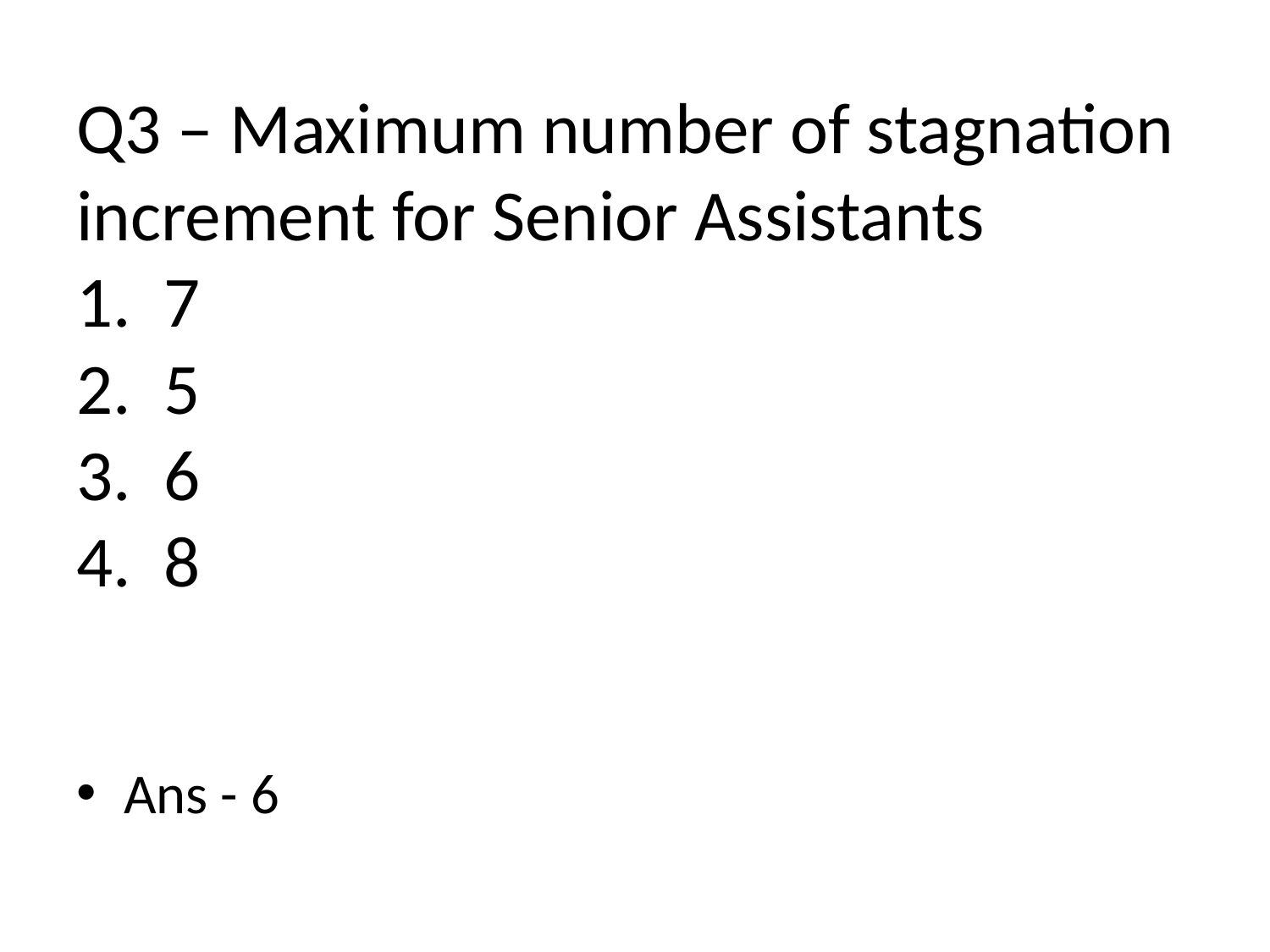

# Q3 – Maximum number of stagnation increment for Senior Assistants 1.  7 2.  5 3.  6 4.  8
Ans - 6